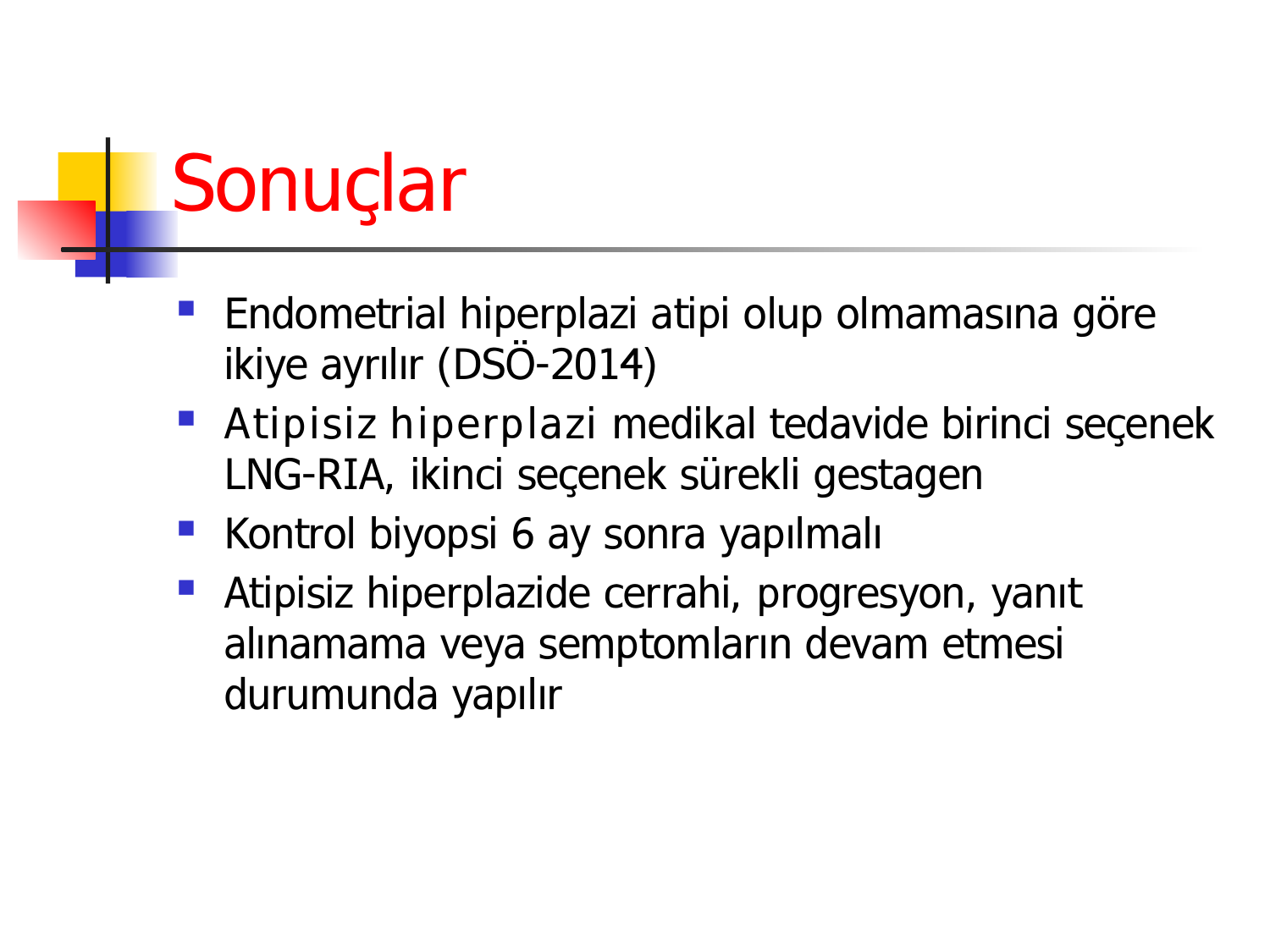

# Sonuçlar
Endometrial hiperplazi atipi olup olmamasına göre ikiye ayrılır (DSÖ-2014)
Atipisiz hiperplazi medikal tedavide birinci seçenek LNG-RIA, ikinci seçenek sürekli gestagen
Kontrol biyopsi 6 ay sonra yapılmalı
Atipisiz hiperplazide cerrahi, progresyon, yanıt alınamama veya semptomların devam etmesi durumunda yapılır